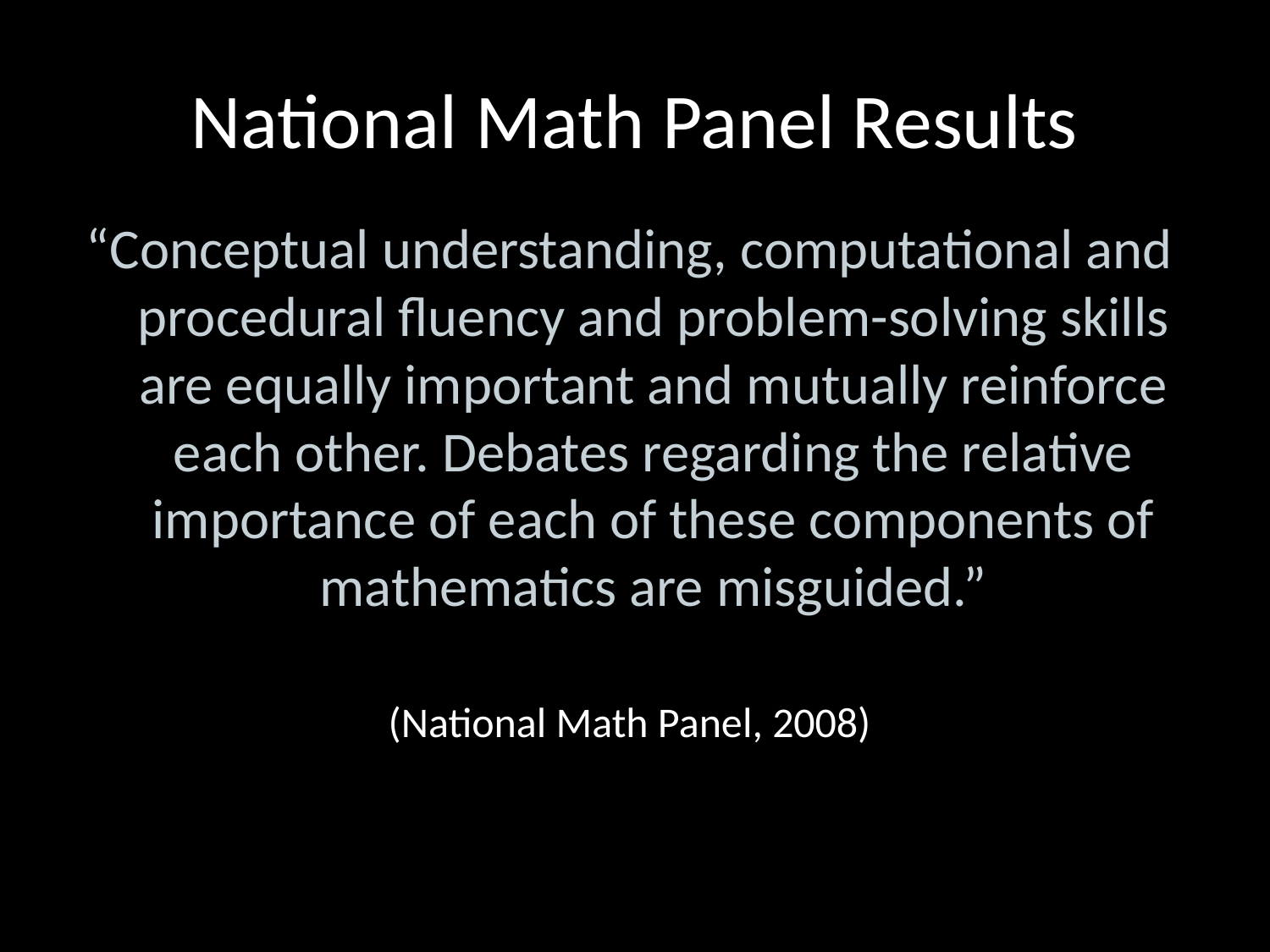

# National Math Panel Results
“Conceptual understanding, computational and procedural fluency and problem-solving skills are equally important and mutually reinforce each other. Debates regarding the relative importance of each of these components of mathematics are misguided.”

(National Math Panel, 2008)